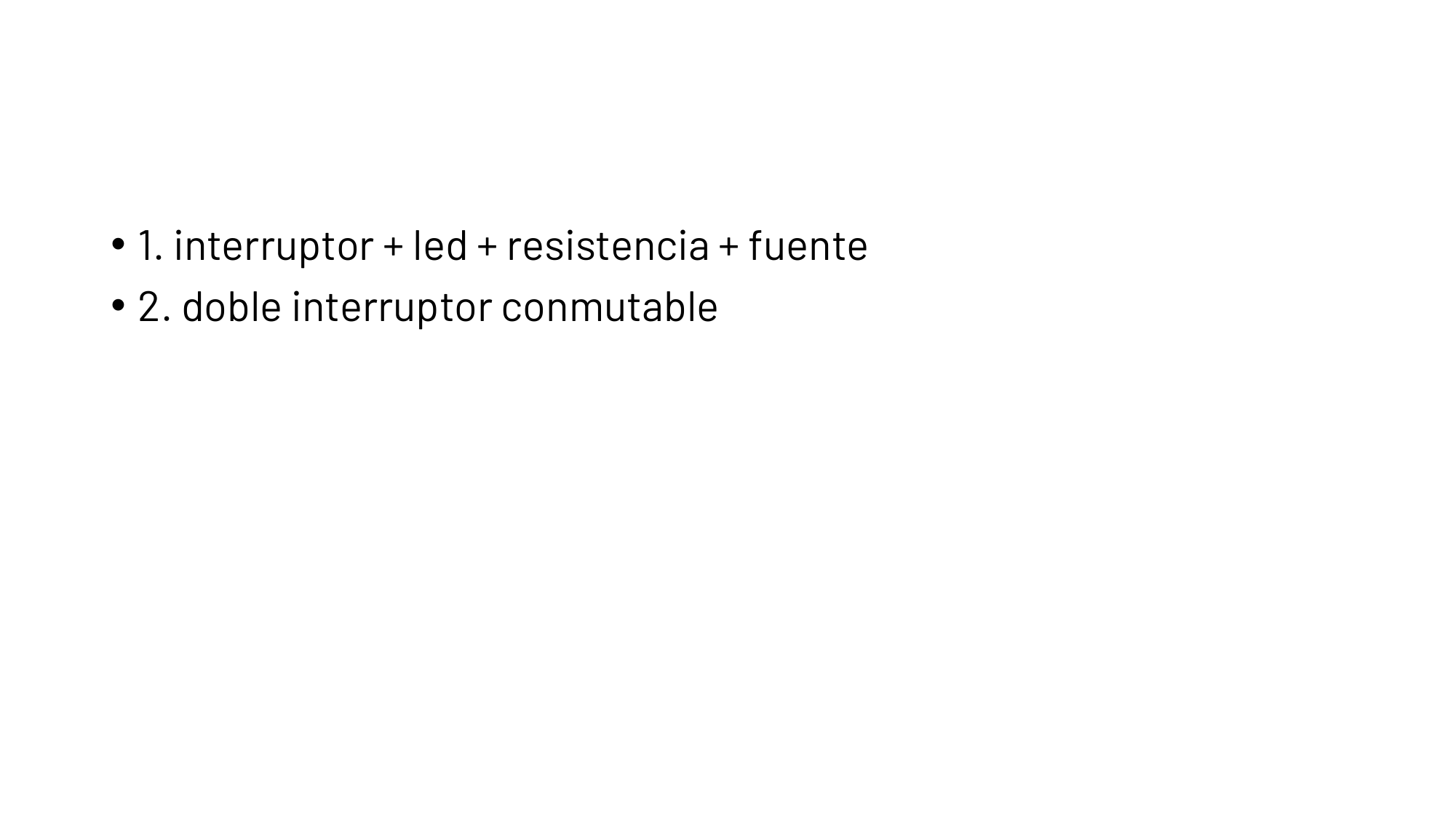

#
1. interruptor + led + resistencia + fuente
2. doble interruptor conmutable